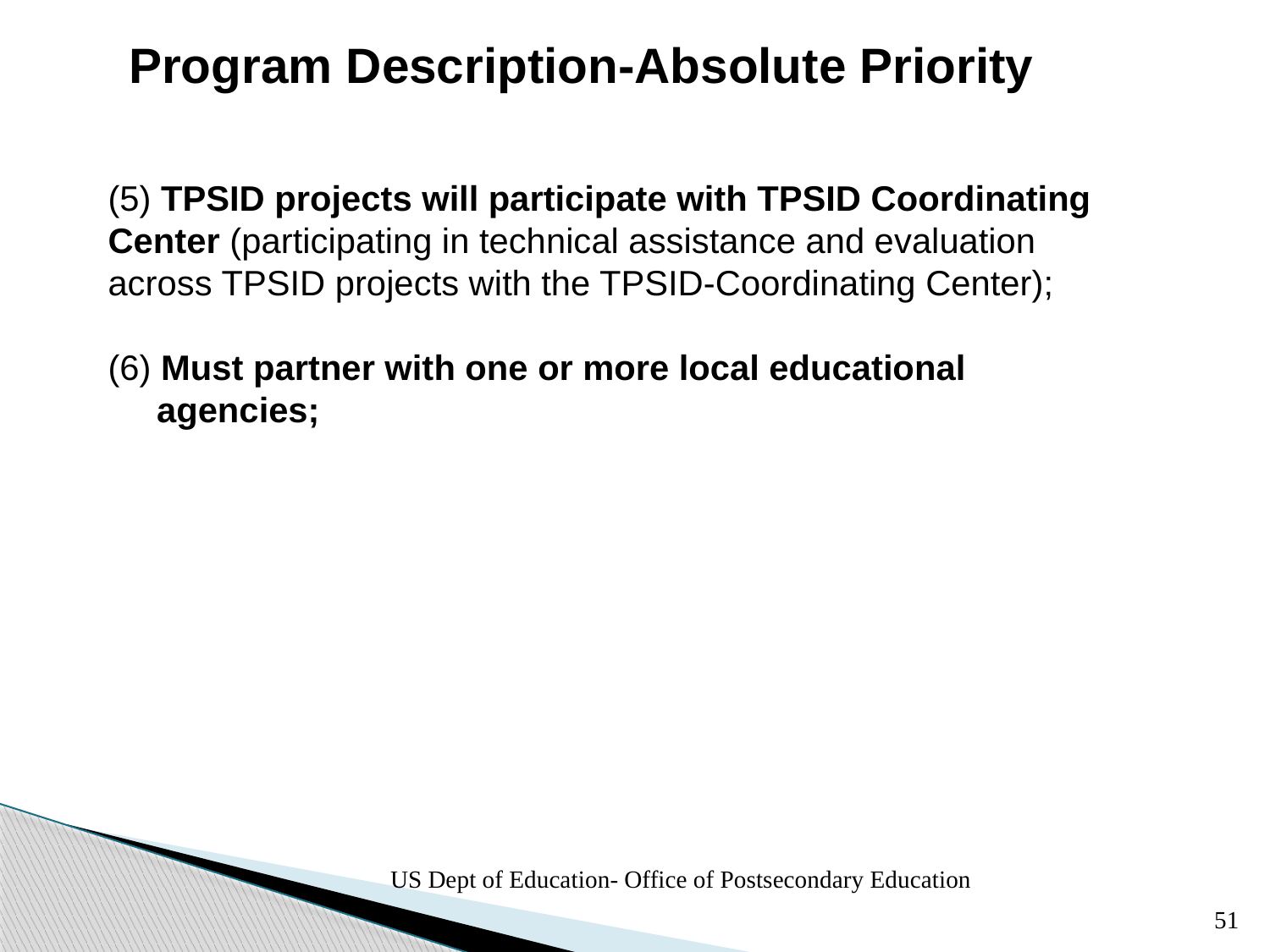

# Program Description-Absolute Priority

(5) TPSID projects will participate with TPSID Coordinating Center (participating in technical assistance and evaluation across TPSID projects with the TPSID-Coordinating Center);

(6) Must partner with one or more local educational
     agencies;

US Dept of Education- Office of Postsecondary Education
51